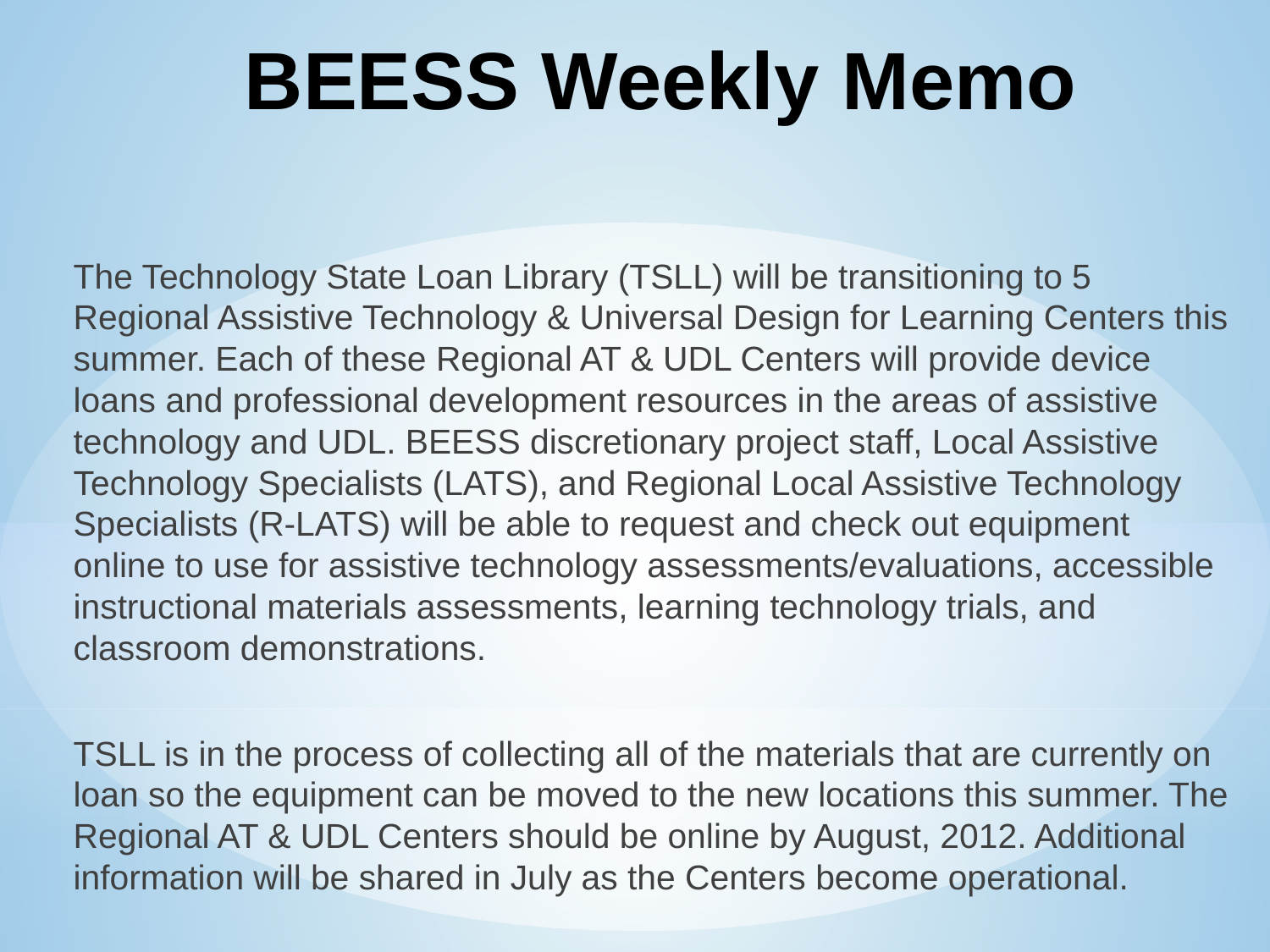

# BEESS Weekly Memo
The Technology State Loan Library (TSLL) will be transitioning to 5 Regional Assistive Technology & Universal Design for Learning Centers this summer. Each of these Regional AT & UDL Centers will provide device loans and professional development resources in the areas of assistive technology and UDL. BEESS discretionary project staff, Local Assistive Technology Specialists (LATS), and Regional Local Assistive Technology Specialists (R-LATS) will be able to request and check out equipment online to use for assistive technology assessments/evaluations, accessible instructional materials assessments, learning technology trials, and classroom demonstrations.

TSLL is in the process of collecting all of the materials that are currently on loan so the equipment can be moved to the new locations this summer. The Regional AT & UDL Centers should be online by August, 2012. Additional information will be shared in July as the Centers become operational.